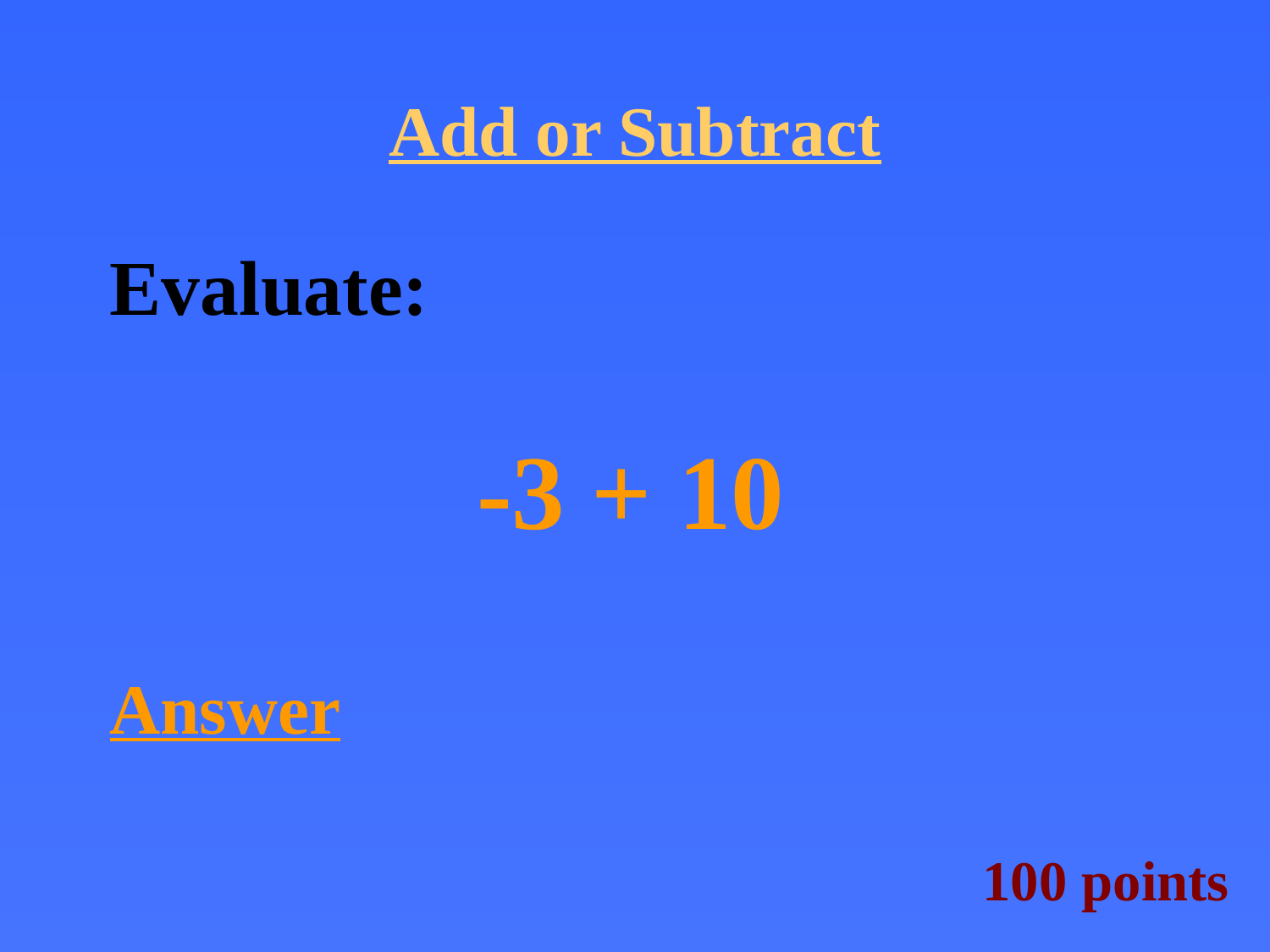

# Add or Subtract
Evaluate:

-3 + 10

Answer
100 points